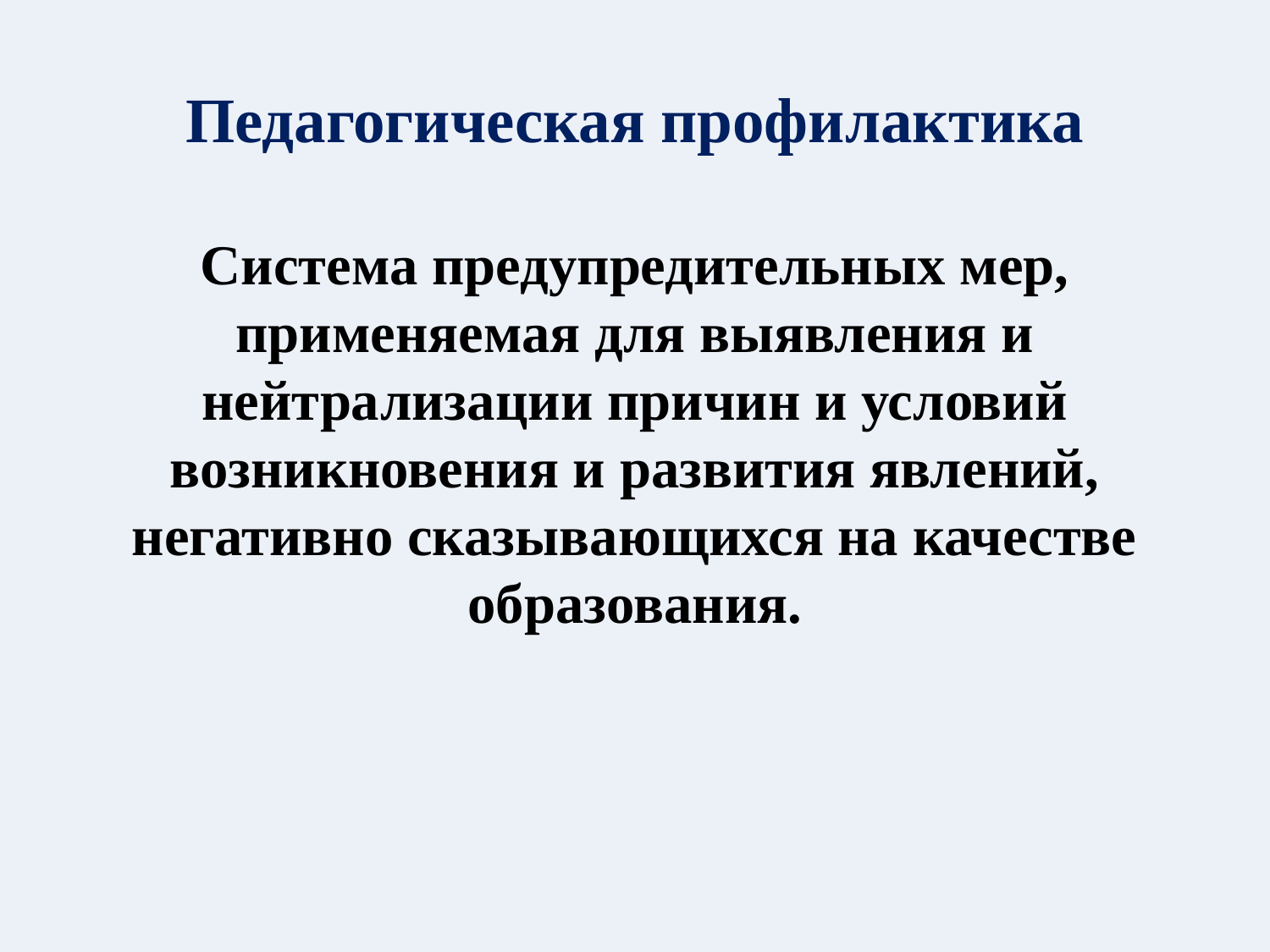

# Педагогическая профилактика
Cистема предупредительных мер, применяемая для выявления и нейтрализации причин и условий возникновения и развития явлений, негативно сказывающихся на качестве образования.